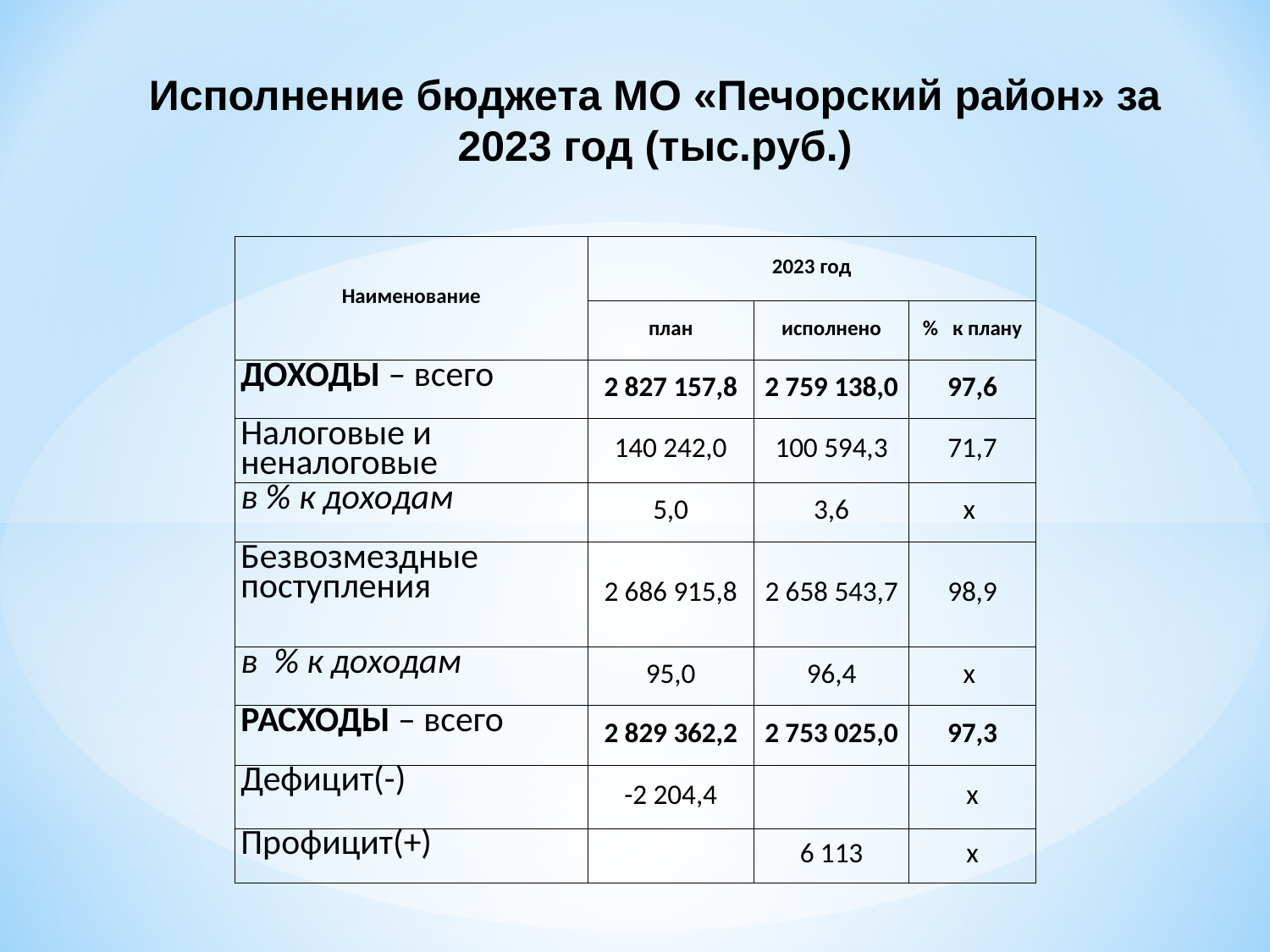

Исполнение бюджета МО «Печорский район» за 2023 год (тыс.руб.)
| Наименование | 2023 год |  |  |
| --- | --- | --- | --- |
|  | план | исполнено | % к плану |
| ДОХОДЫ – всего | 2 827 157,8 | 2 759 138,0 | 97,6 |
| Налоговые и неналоговые | 140 242,0 | 100 594,3 | 71,7 |
| в % к доходам | 5,0 | 3,6 | х |
| Безвозмездные поступления | 2 686 915,8 | 2 658 543,7 | 98,9 |
| в % к доходам | 95,0 | 96,4 | х |
| РАСХОДЫ – всего | 2 829 362,2 | 2 753 025,0 | 97,3 |
| Дефицит(-) | -2 204,4 |  | х |
| Профицит(+) |  | 6 113 | х |